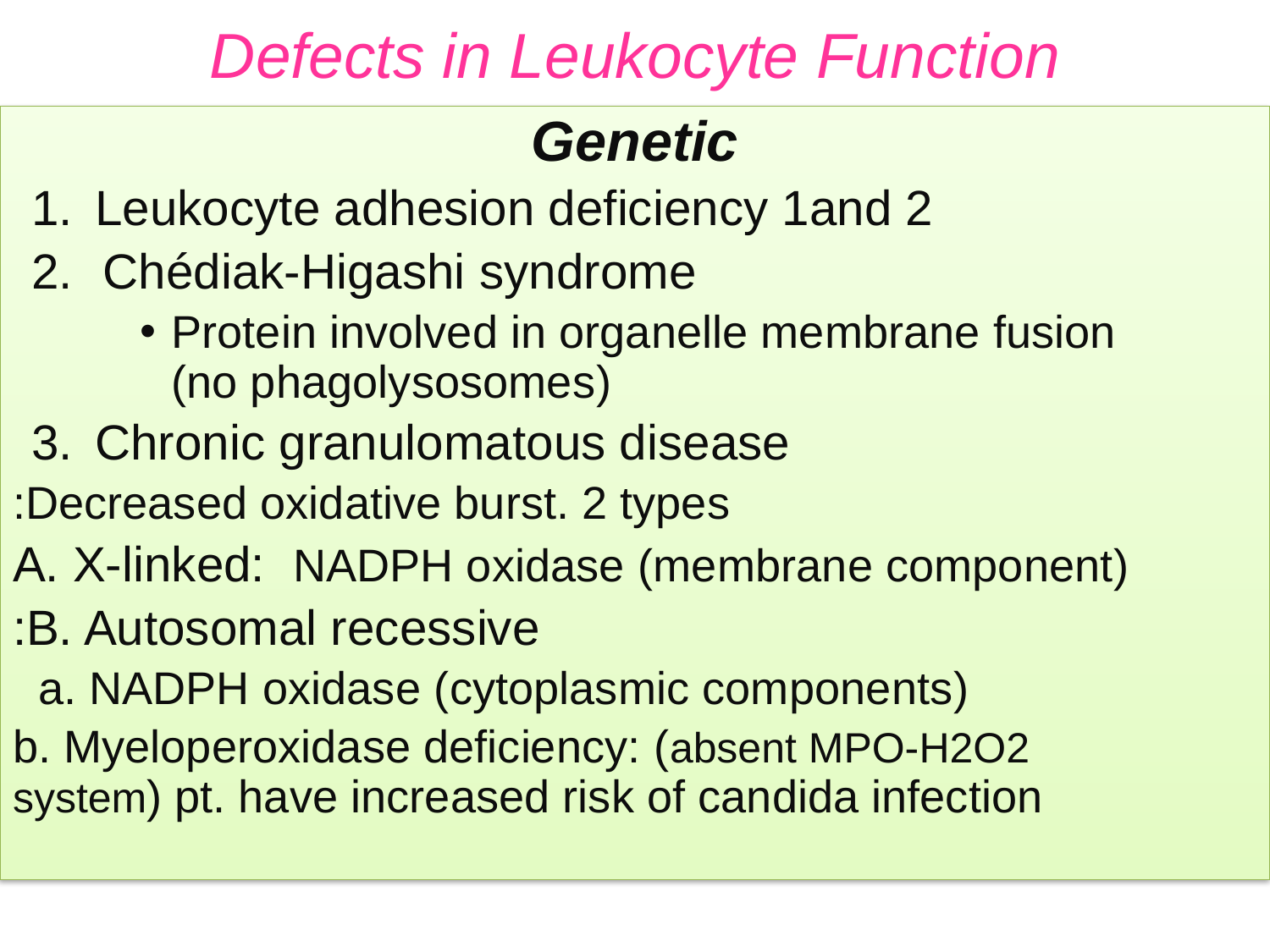

# Defects in Leukocyte Function
Genetic
Leukocyte adhesion deficiency 1and 2
Chédiak-Higashi syndrome
Protein involved in organelle membrane fusion      (no phagolysosomes)
Chronic granulomatous disease
Decreased oxidative burst. 2 types:
A. X-linked:  NADPH oxidase (membrane component)
B. Autosomal recessive:
 a. NADPH oxidase (cytoplasmic components)
 b. Myeloperoxidase deficiency: (absent MPO-H2O2 system) pt. have increased risk of candida infection